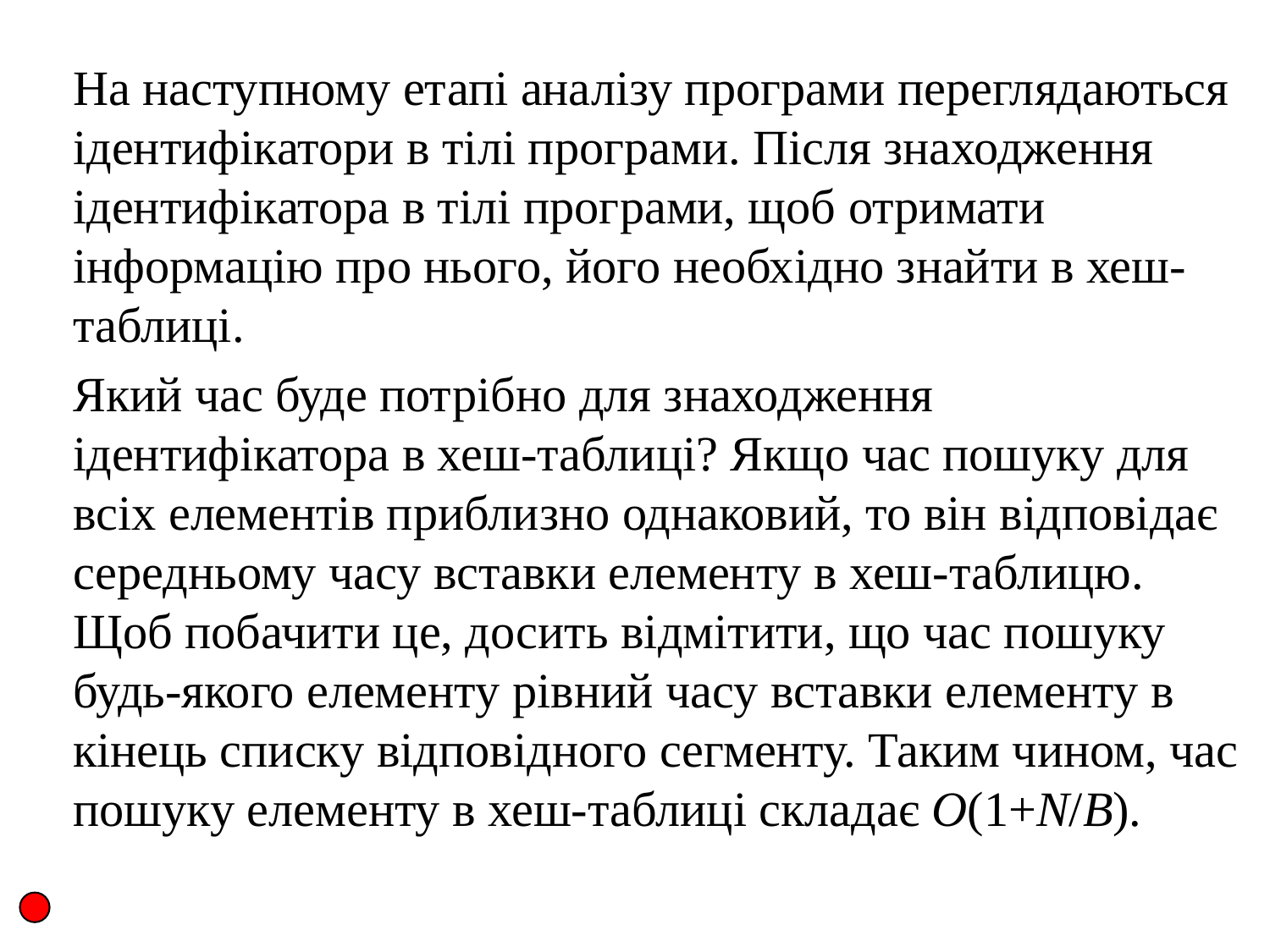

На наступному етапі аналізу програми переглядаються ідентифікатори в тілі програми. Після знаходження ідентифікатора в тілі програми, щоб отримати інформацію про нього, його необхідно знайти в хеш-таблиці.
	Який час буде потрібно для знаходження ідентифікатора в хеш-таблиці? Якщо час пошуку для всіх елементів приблизно однаковий, то він відповідає середньому часу вставки елементу в хеш-таблицю. Щоб побачити це, досить відмітити, що час пошуку будь-якого елементу рівний часу вставки елементу в кінець списку відповідного сегменту. Таким чином, час пошуку елементу в хеш-таблиці складає O(1+N/B).